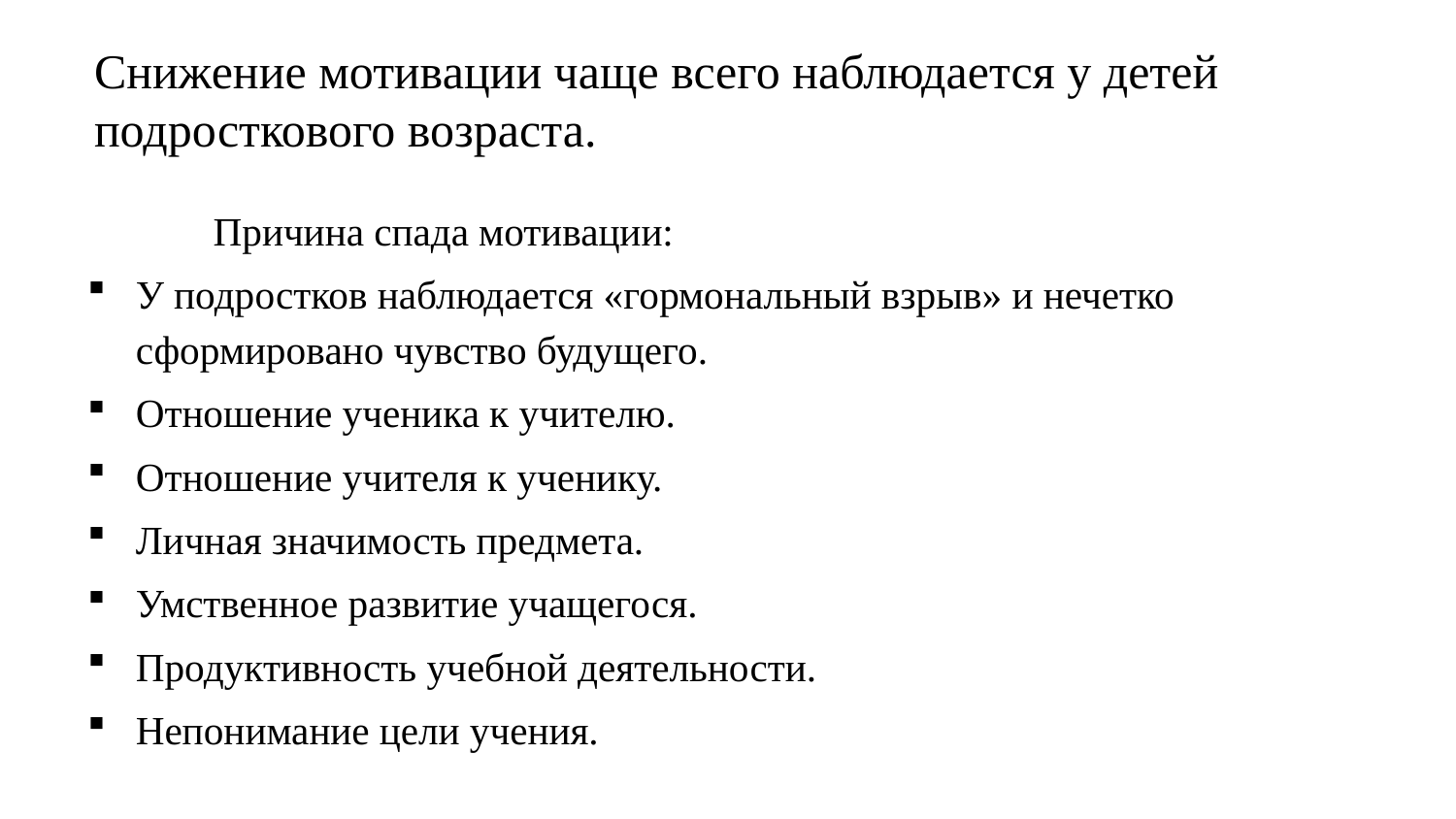

# Снижение мотивации чаще всего наблюдается у детей подросткового возраста.
              Причина спада мотивации:
У подростков наблюдается «гормональный взрыв» и нечетко сформировано чувство будущего.
Отношение ученика к учителю.
Отношение учителя к ученику.
Личная значимость предмета.
Умственное развитие учащегося.
Продуктивность учебной деятельности.
Непонимание цели учения.